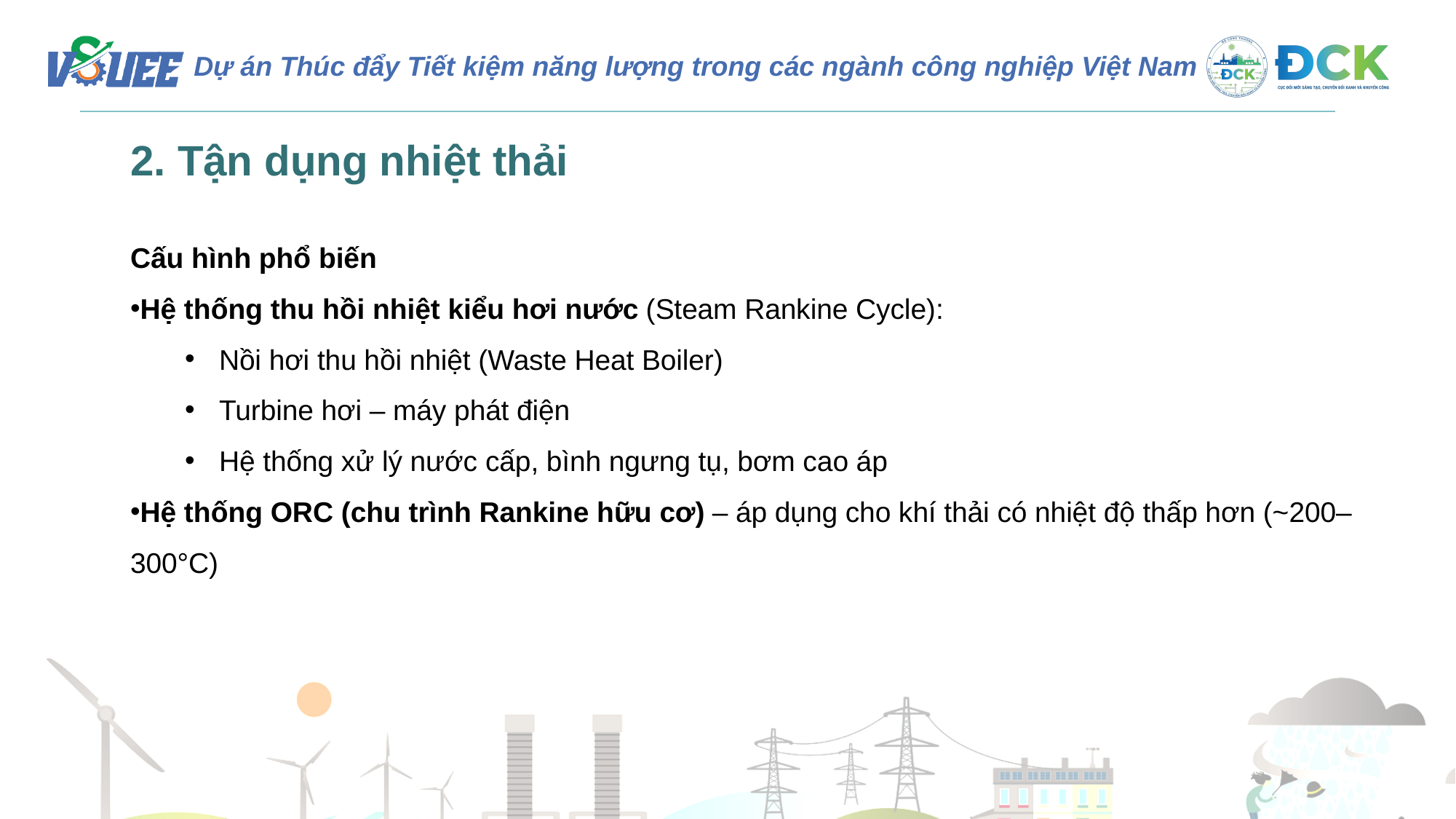

2. Tận dụng nhiệt thải
Cấu hình phổ biến
Hệ thống thu hồi nhiệt kiểu hơi nước (Steam Rankine Cycle):
Nồi hơi thu hồi nhiệt (Waste Heat Boiler)
Turbine hơi – máy phát điện
Hệ thống xử lý nước cấp, bình ngưng tụ, bơm cao áp
Hệ thống ORC (chu trình Rankine hữu cơ) – áp dụng cho khí thải có nhiệt độ thấp hơn (~200–300°C)